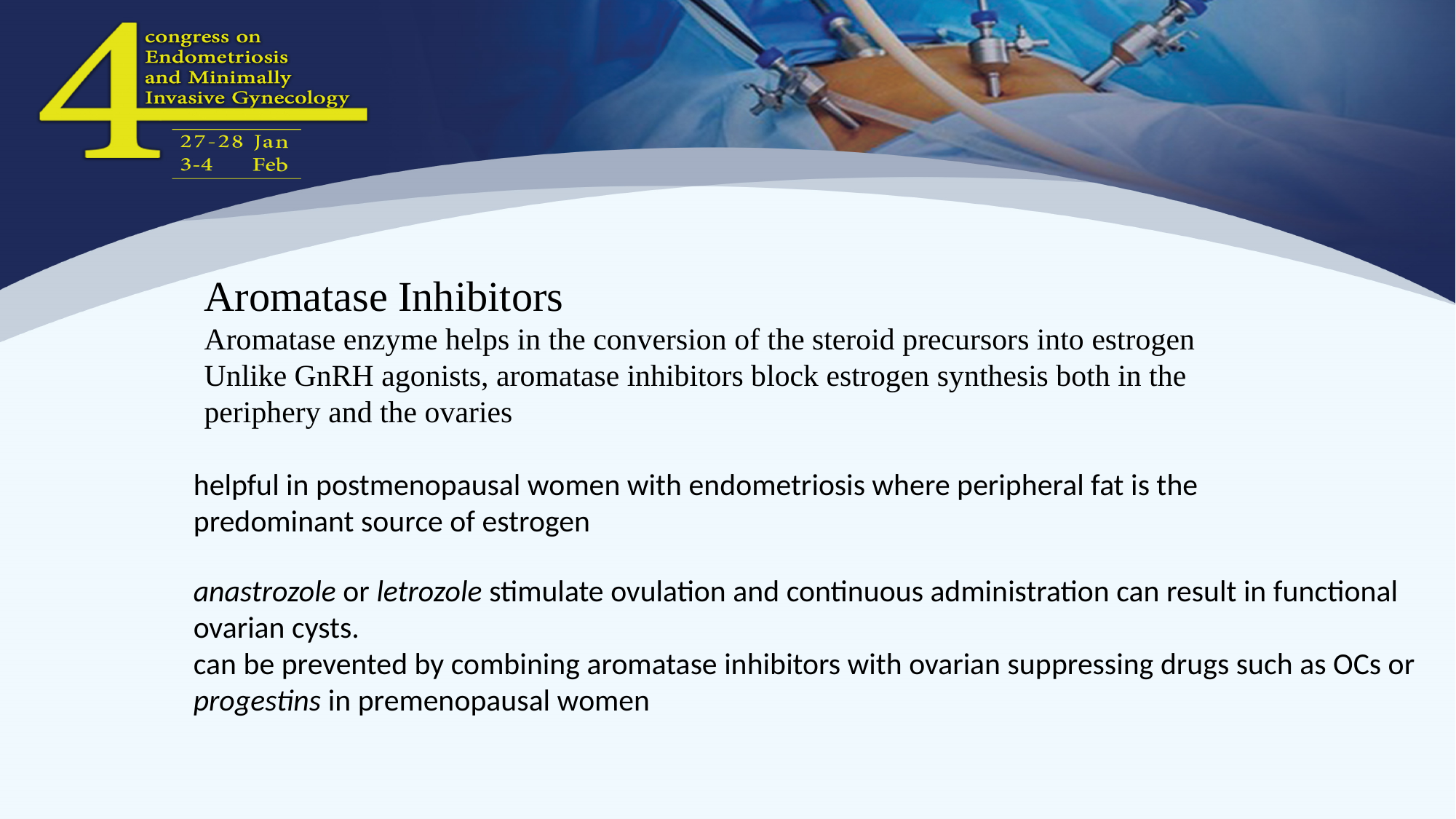

Aromatase Inhibitors
Aromatase enzyme helps in the conversion of the steroid precursors into estrogen Unlike GnRH agonists, aromatase inhibitors block estrogen synthesis both in the periphery and the ovaries
helpful in postmenopausal women with endometriosis where peripheral fat is the predominant source of estrogen
anastrozole or letrozole stimulate ovulation and continuous administration can result in functional ovarian cysts.
can be prevented by combining aromatase inhibitors with ovarian suppressing drugs such as OCs or progestins in premenopausal women